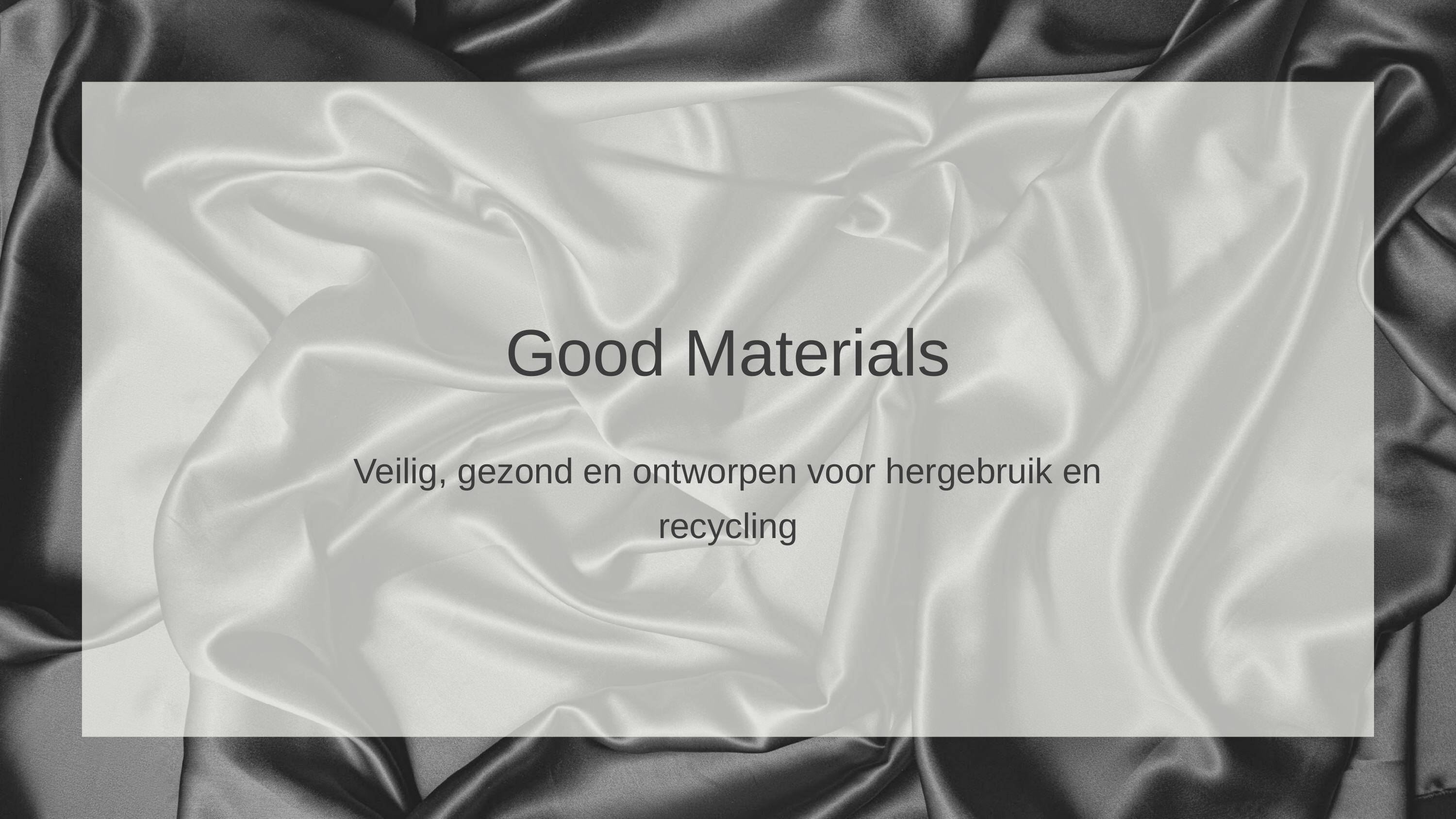

Good Materials
Veilig, gezond en ontworpen voor hergebruik en recycling